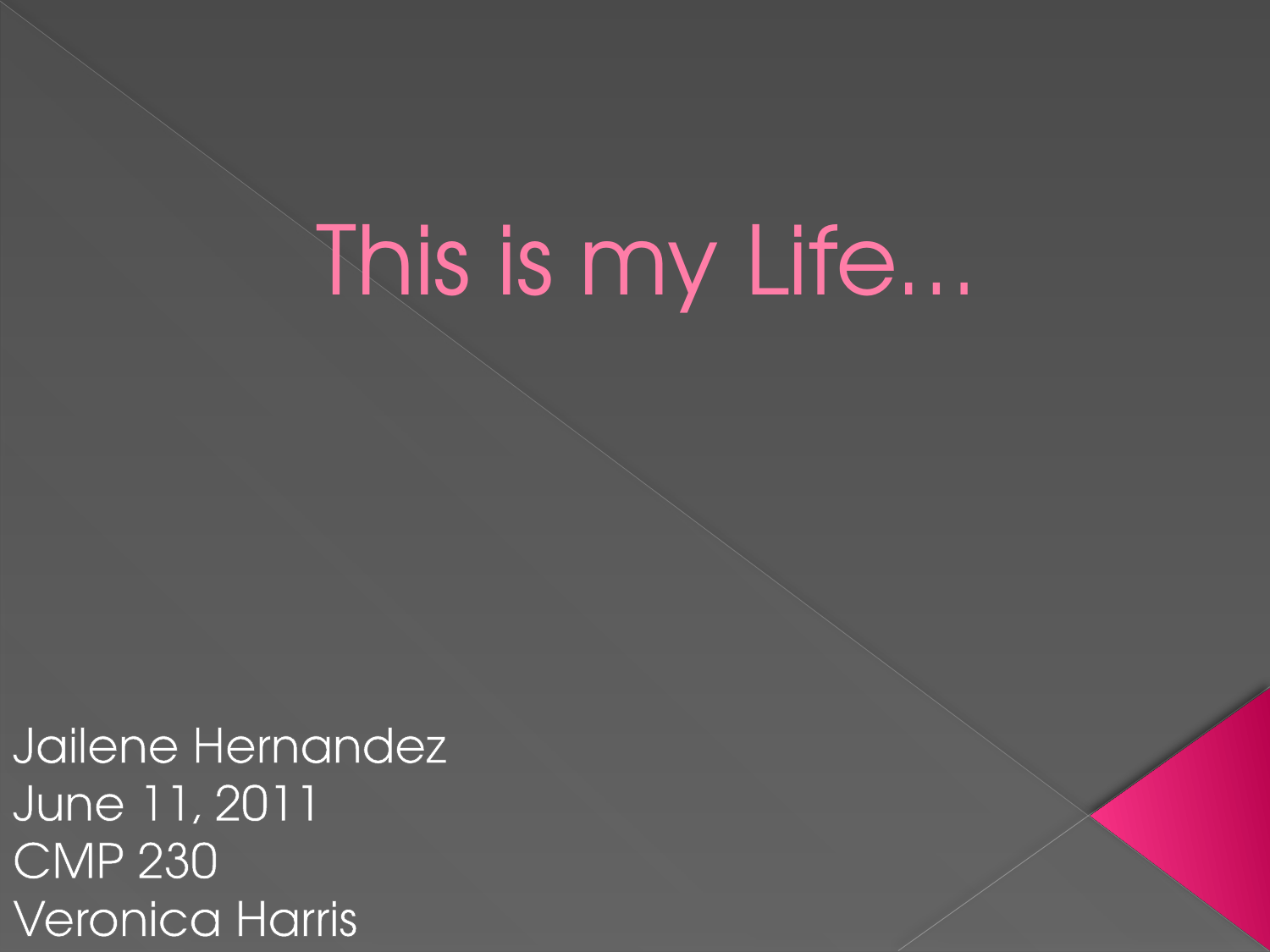

# This is my Life…
Jailene Hernandez
June 11, 2011
CMP 230
Veronica Harris